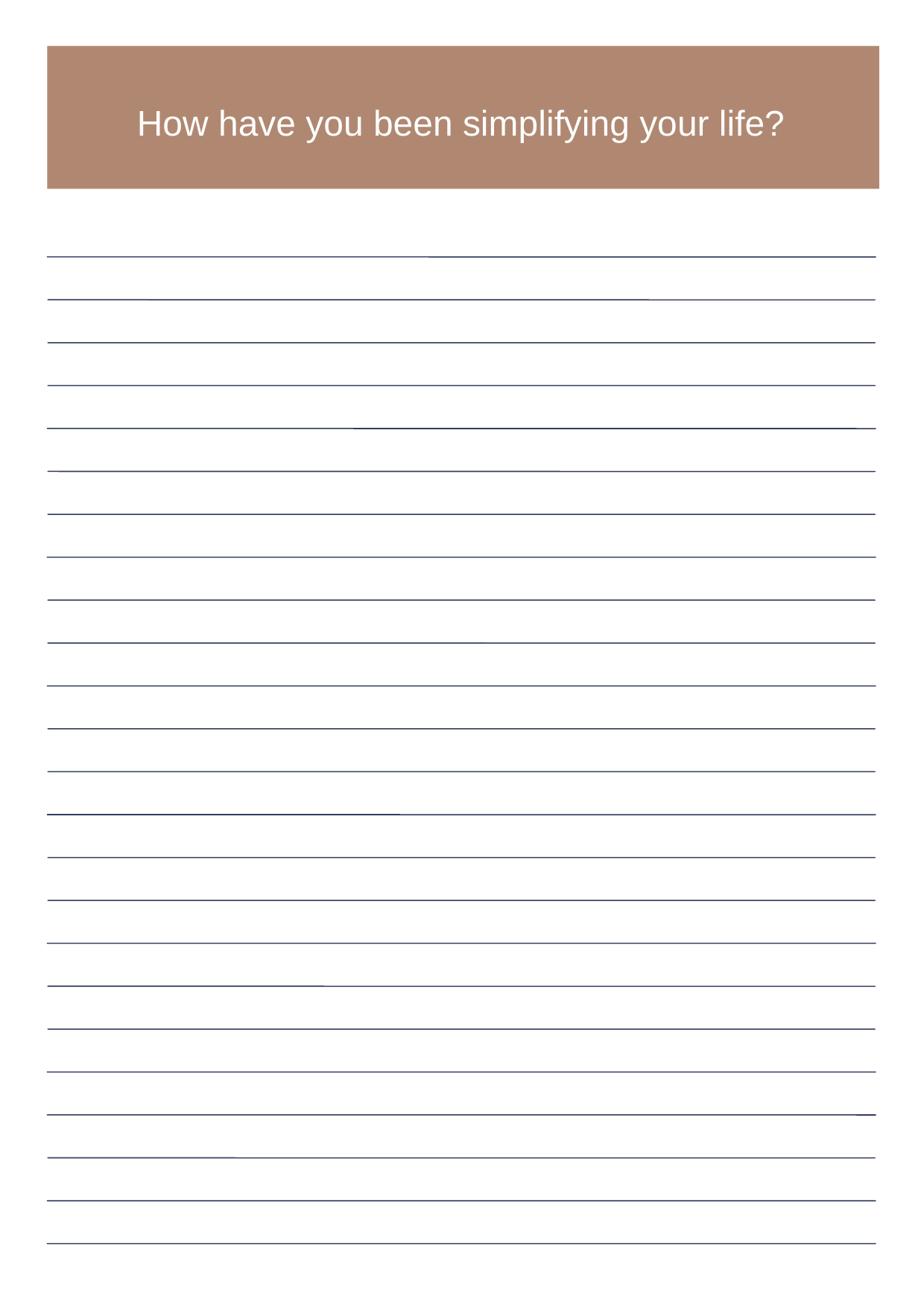

How have you been simplifying your life?